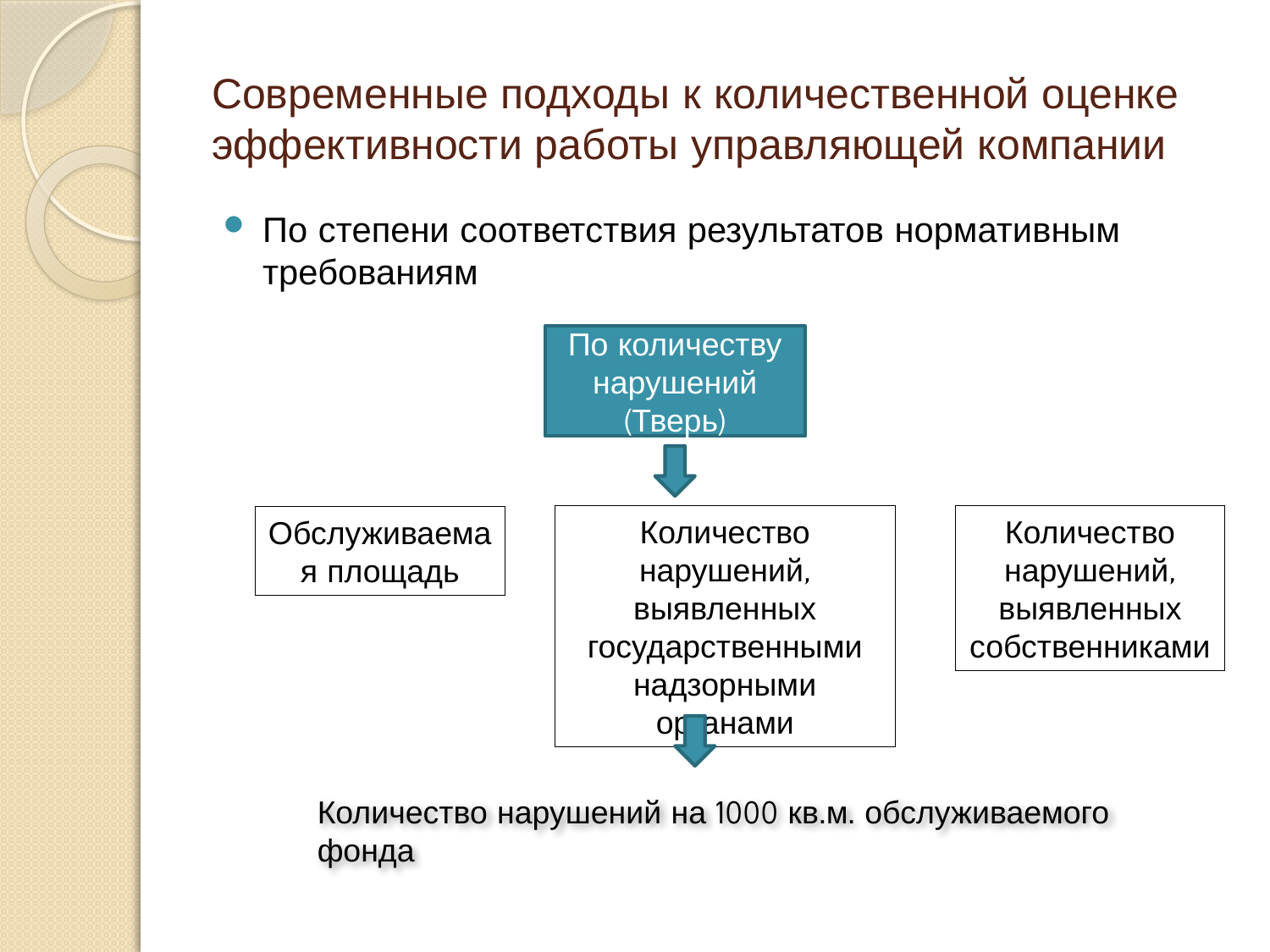

# Современные подходы к количественной оценке эффективности работы управляющей компании
По степени соответствия результатов нормативным требованиям
По количеству нарушений (Тверь)

Обслуживаемая площадь
Количество нарушений, выявленных государственными надзорными органами
Количество нарушений, выявленных собственниками

Количество нарушений на 1000 кв.м. обслуживаемого фонда